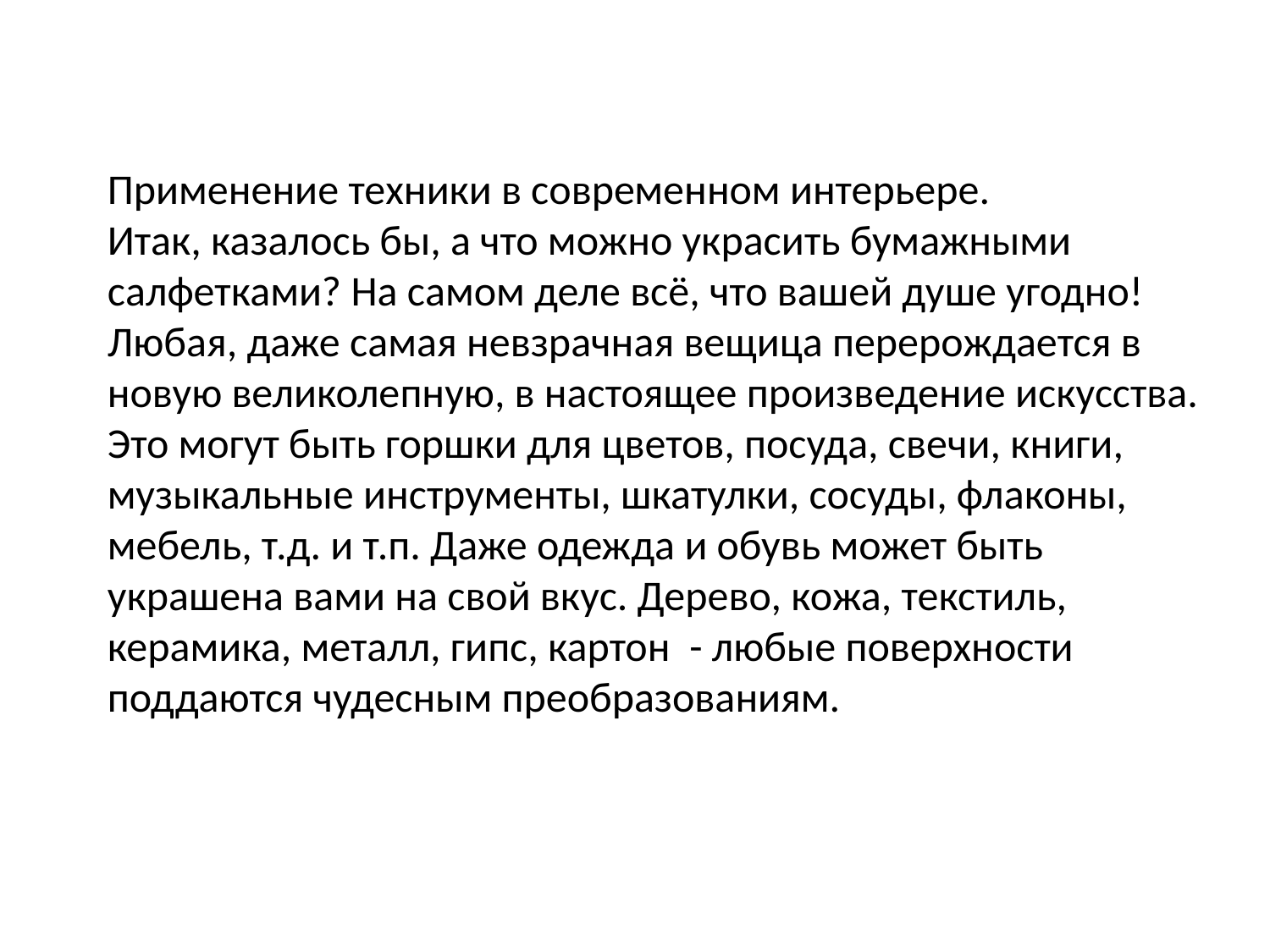

Применение техники в современном интерьере.
Итак, казалось бы, а что можно украсить бумажными салфетками? На самом деле всё, что вашей душе угодно! Любая, даже самая невзрачная вещица перерождается в новую великолепную, в настоящее произведение искусства. Это могут быть горшки для цветов, посуда, свечи, книги, музыкальные инструменты, шкатулки, сосуды, флаконы, мебель, т.д. и т.п. Даже одежда и обувь может быть украшена вами на свой вкус. Дерево, кожа, текстиль, керамика, металл, гипс, картон  - любые поверхности поддаются чудесным преобразованиям.